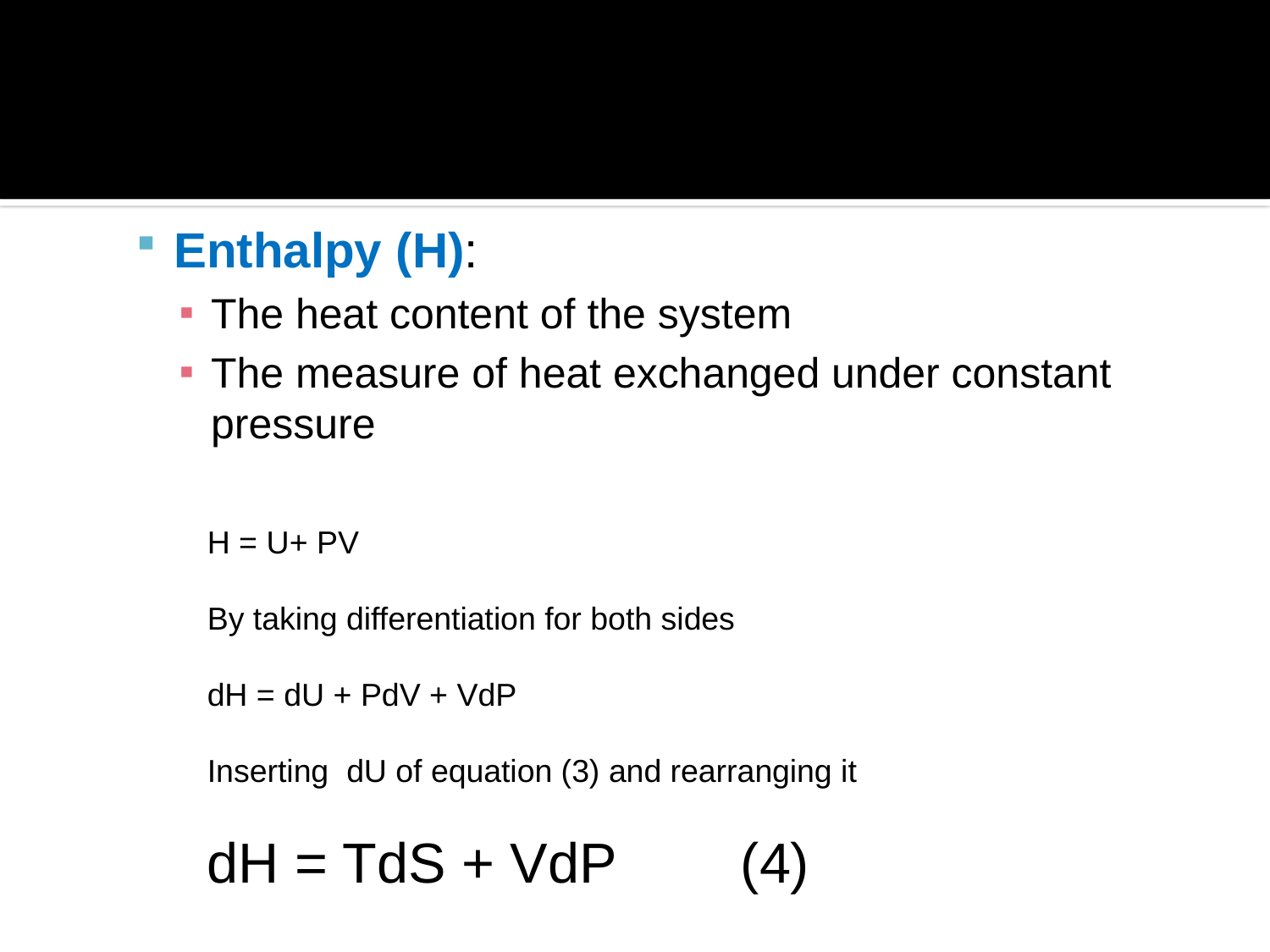

Enthalpy (H):
The heat content of the system
The measure of heat exchanged under constant pressure
H = U+ PV

By taking differentiation for both sides

dH = dU + PdV + VdP

Inserting  dU of equation (3) and rearranging it

dH = TdS + VdP        (4)